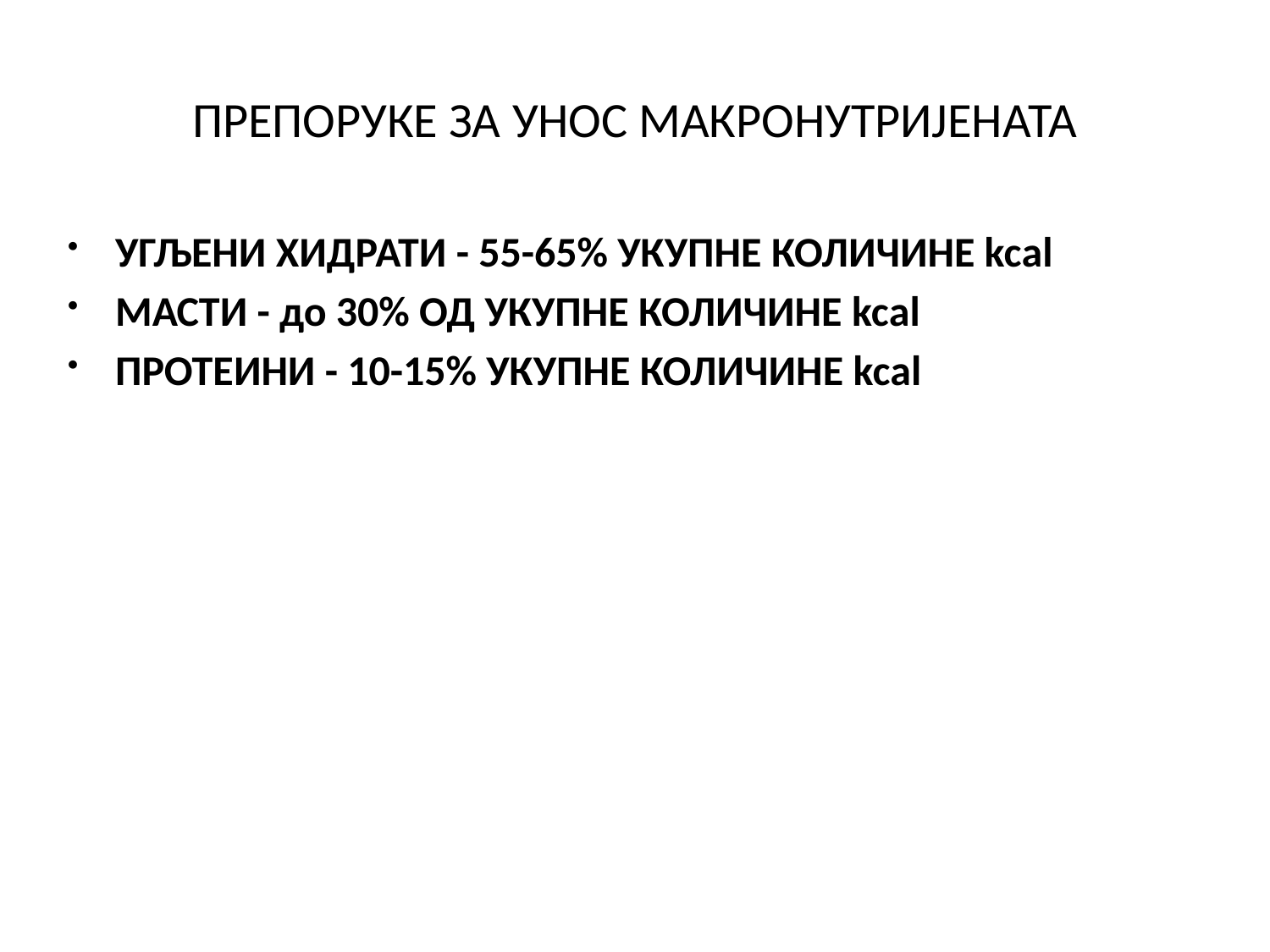

# ПРЕПОРУКЕ ЗА УНОС МАКРОНУТРИЈЕНАТА
УГЉЕНИ ХИДРАТИ - 55-65% УКУПНЕ КОЛИЧИНЕ kcal
МАСТИ - до 30% ОД УКУПНЕ КОЛИЧИНЕ kcal
ПРОТЕИНИ - 10-15% УКУПНЕ КОЛИЧИНЕ kcal